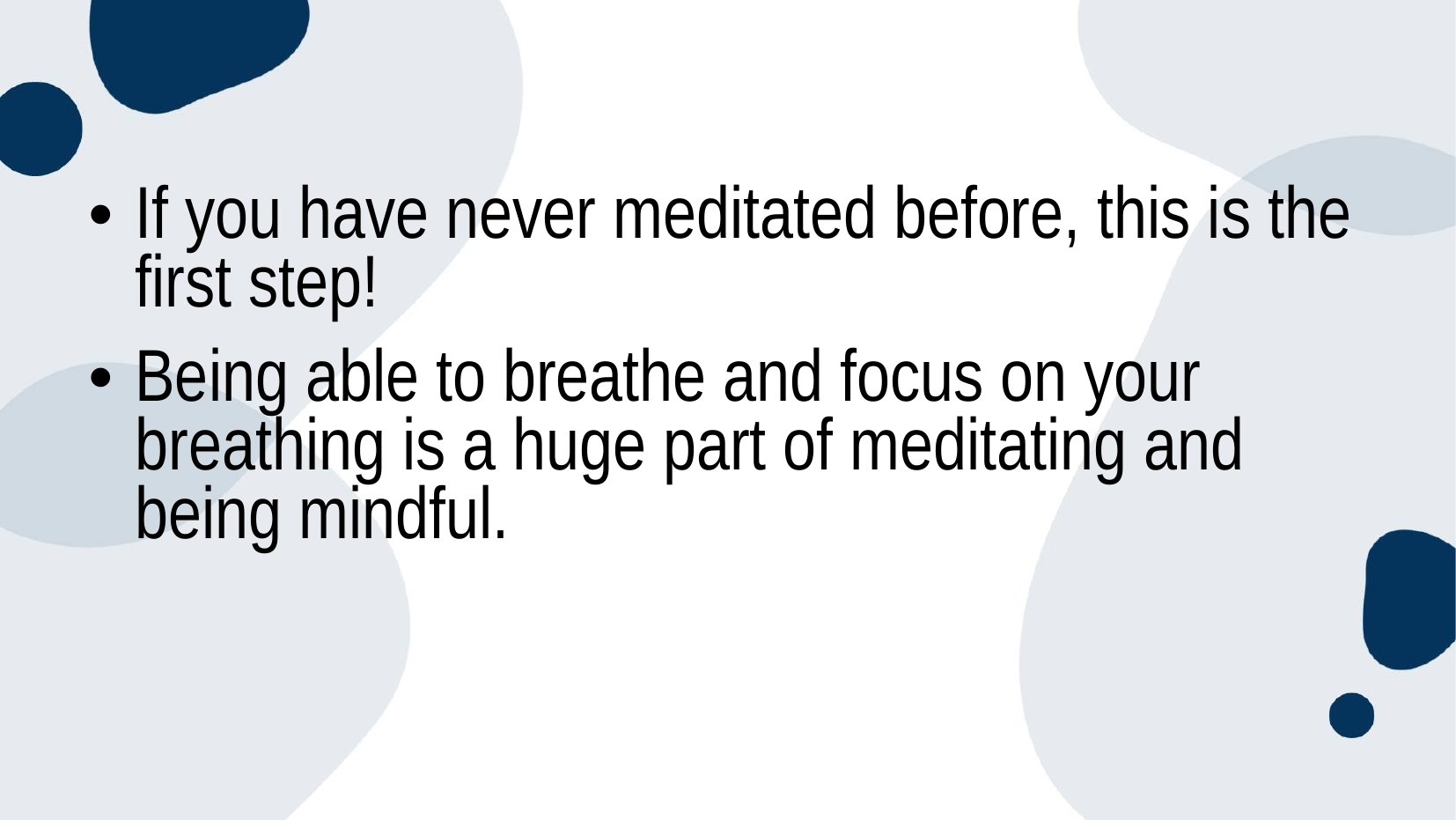

If you have never meditated before, this is the first step!
Being able to breathe and focus on your breathing is a huge part of meditating and being mindful.